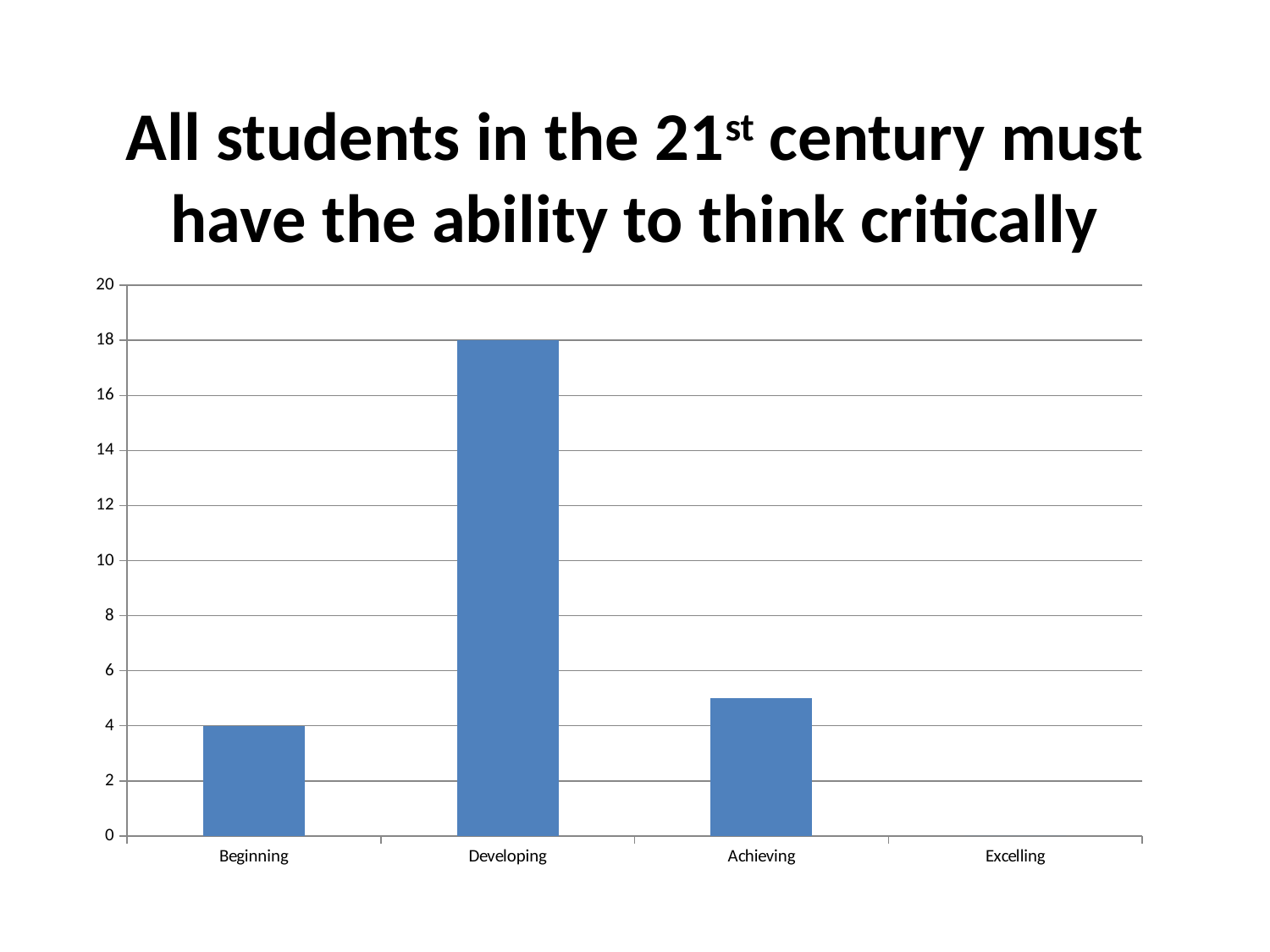

# All students in the 21st century must have the ability to think critically

### Chart

| Category | Think Critically |
|---|---|
| Beginning | 4.0 |
| Developing | 18.0 |
| Achieving | 5.0 |
| Excelling | 0.0 |